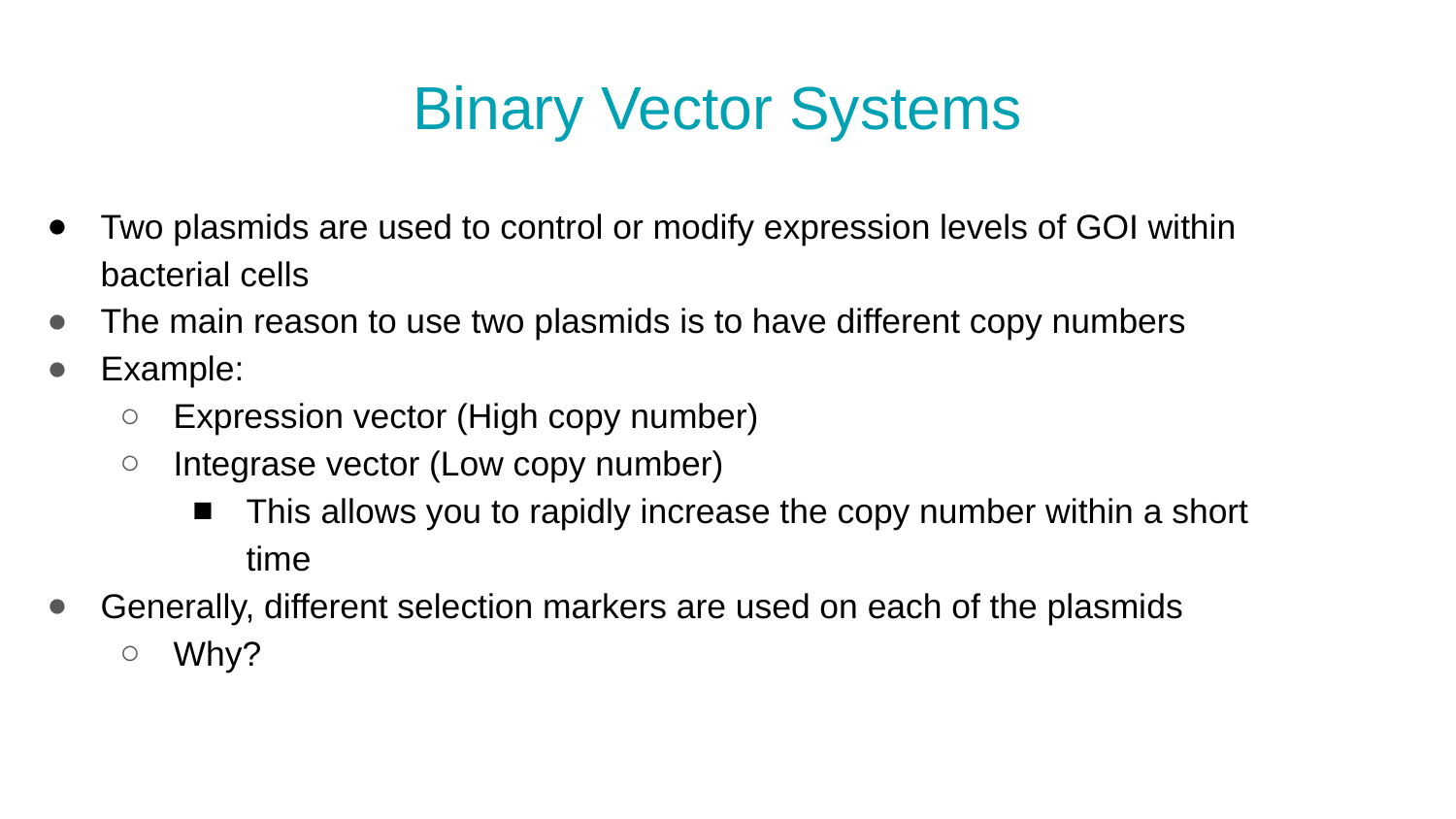

Binary Vector Systems
Two plasmids are used to control or modify expression levels of GOI within bacterial cells
The main reason to use two plasmids is to have different copy numbers
Example:
Expression vector (High copy number)
Integrase vector (Low copy number)
This allows you to rapidly increase the copy number within a short time
Generally, different selection markers are used on each of the plasmids
Why?